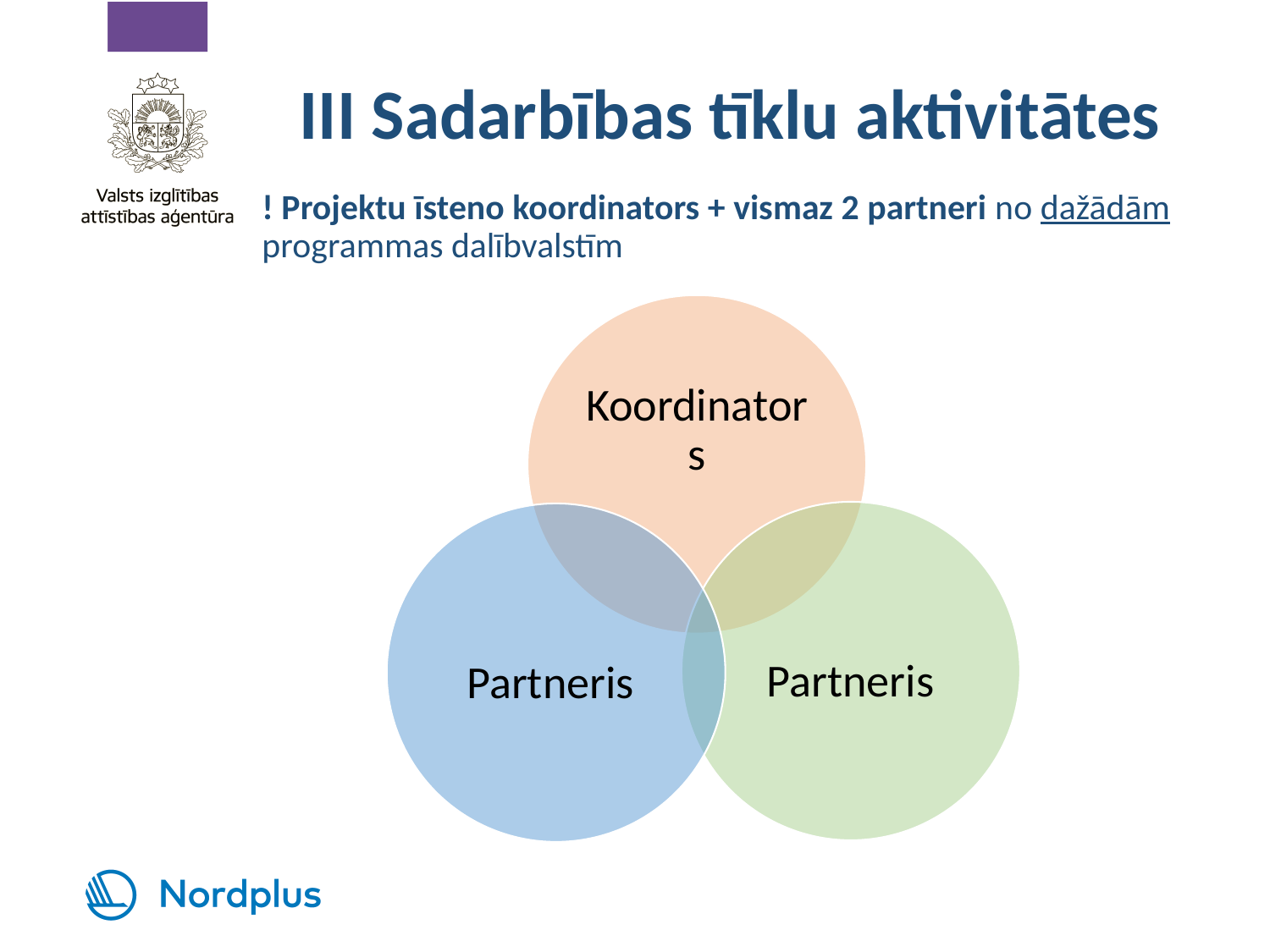

# III Sadarbības tīklu aktivitātes
! Projektu īsteno koordinators + vismaz 2 partneri no dažādām programmas dalībvalstīm

Koordinators
Partneris
Partneris